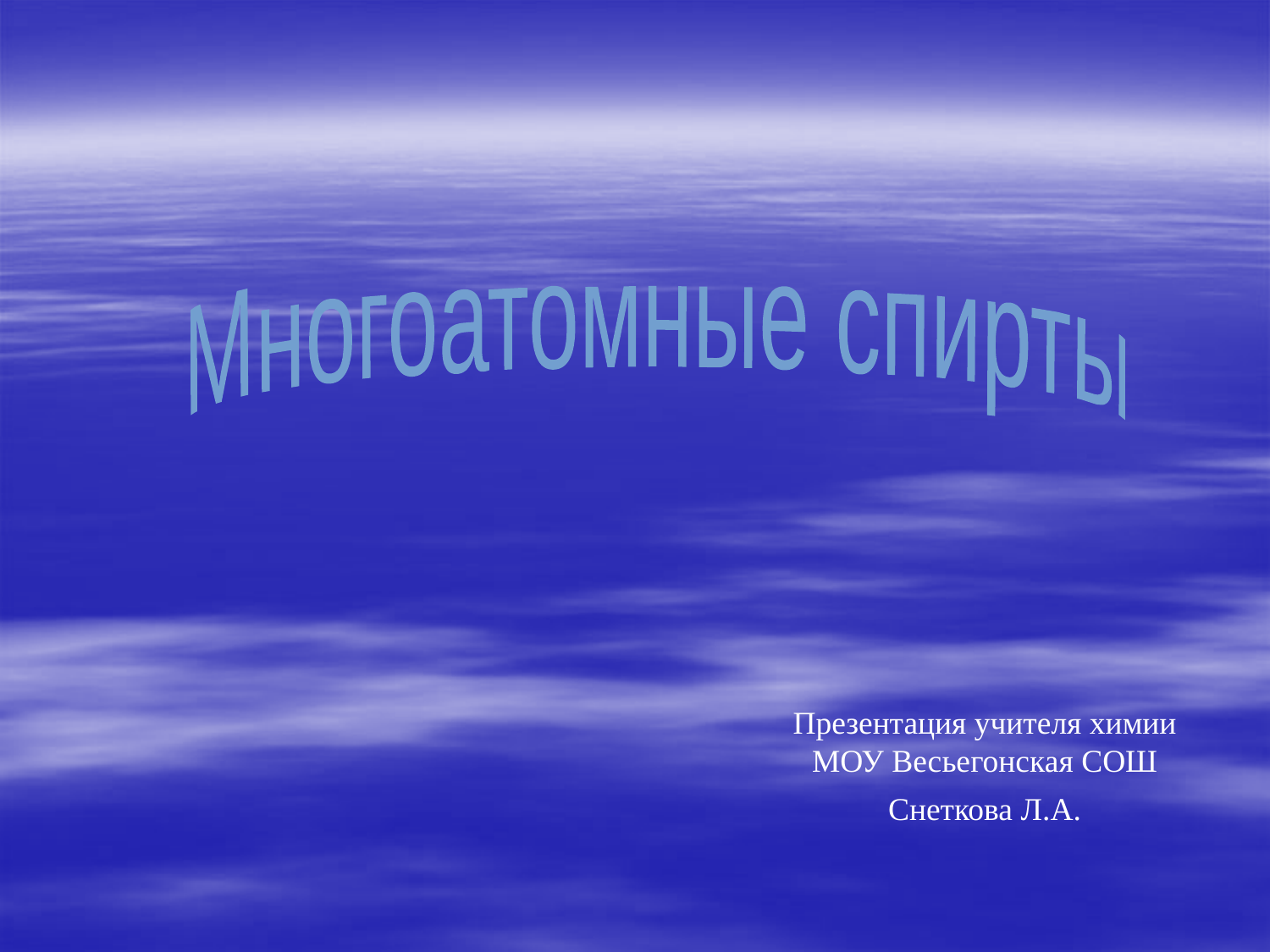

Многоатомные спирты
Презентация учителя химии МОУ Весьегонская СОШ
Снеткова Л.А.